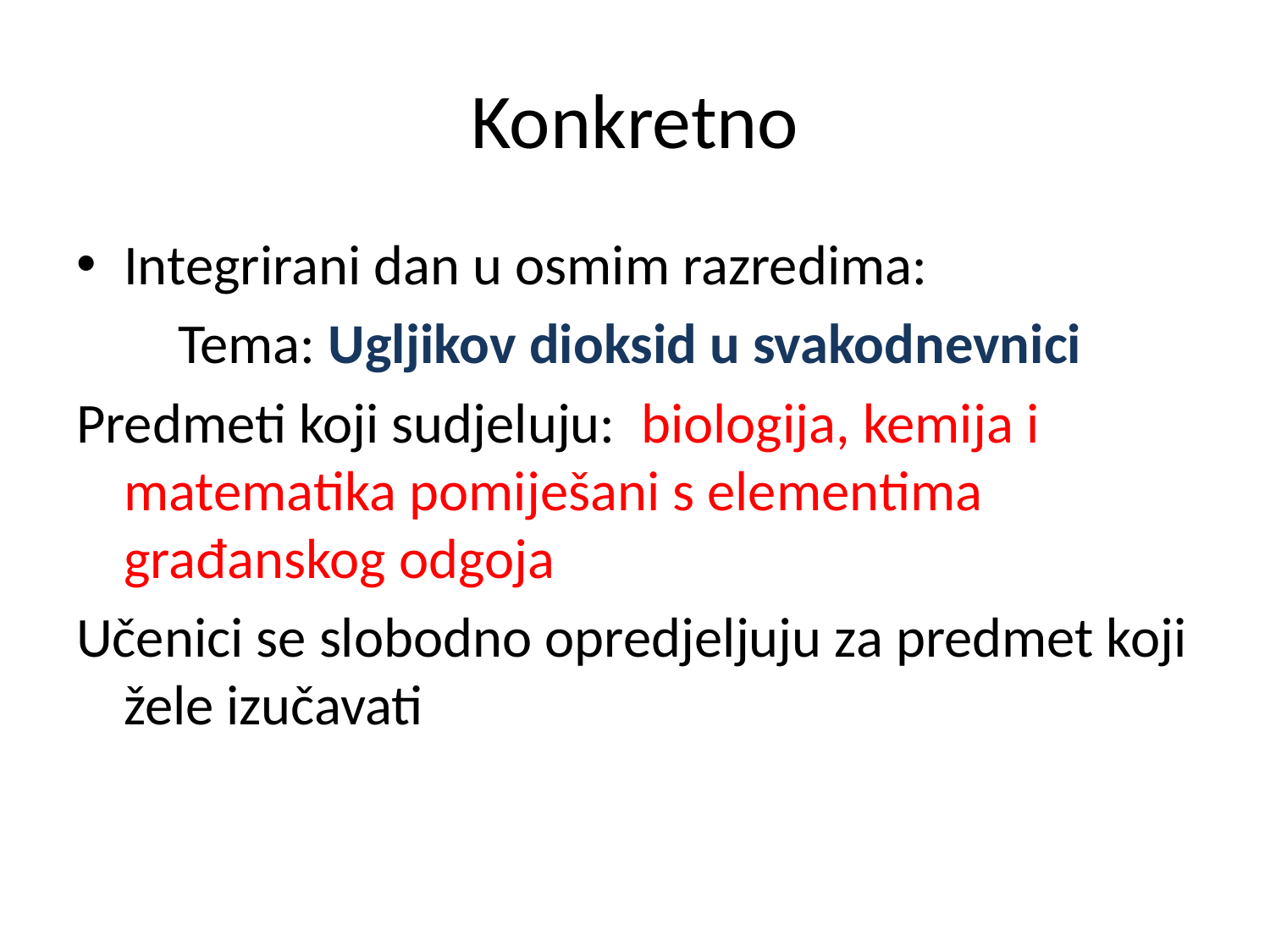

# Konkretno
Integrirani dan u osmim razredima:
        Tema: Ugljikov dioksid u svakodnevnici
Predmeti koji sudjeluju:  biologija, kemija i matematika pomiješani s elementima građanskog odgoja
Učenici se slobodno opredjeljuju za predmet koji žele izučavati